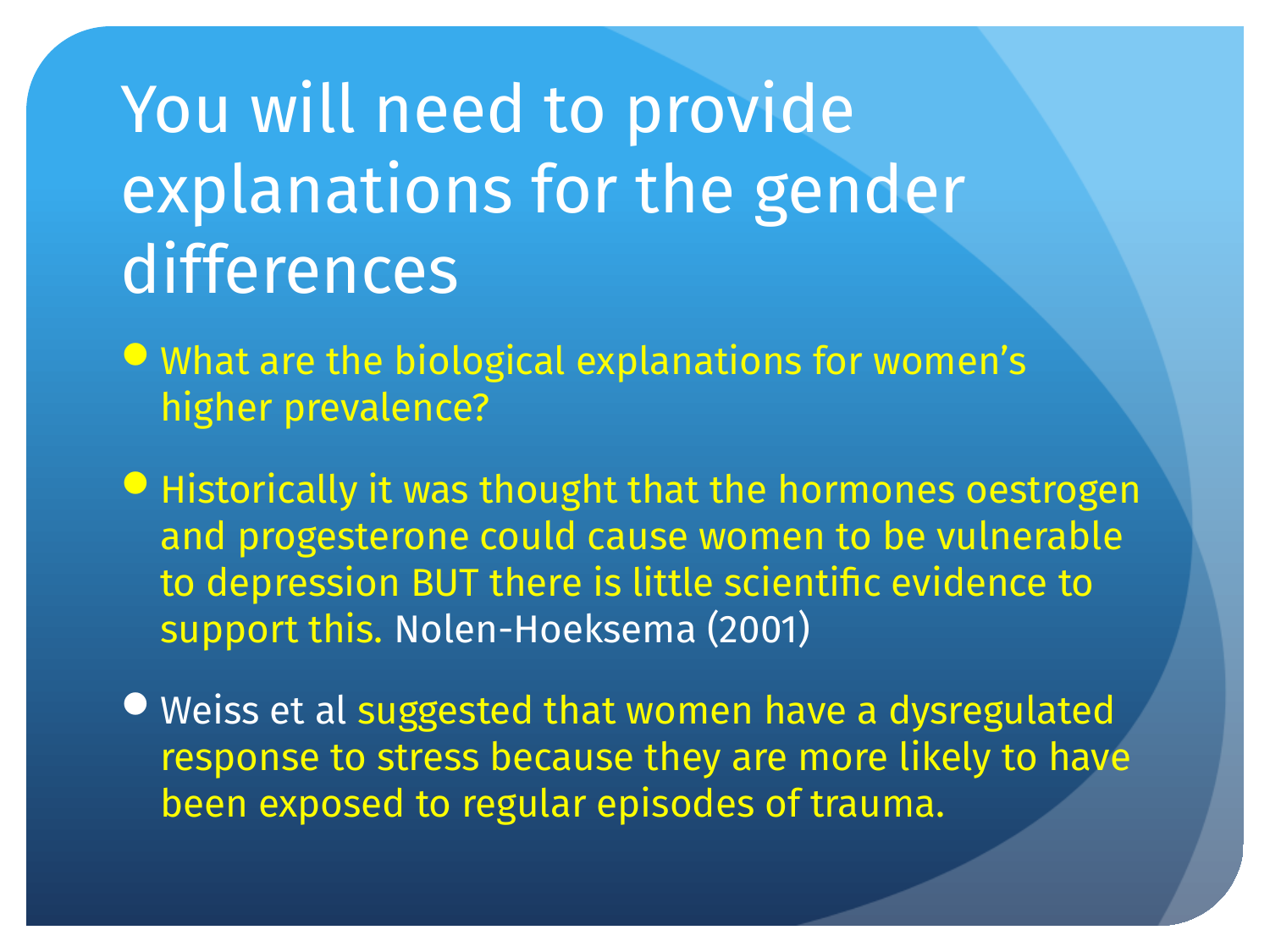

# You will need to provide explanations for the gender differences
What are the biological explanations for women’s higher prevalence?
Historically it was thought that the hormones oestrogen and progesterone could cause women to be vulnerable to depression BUT there is little scientific evidence to support this. Nolen-Hoeksema (2001)
Weiss et al suggested that women have a dysregulated response to stress because they are more likely to have been exposed to regular episodes of trauma.